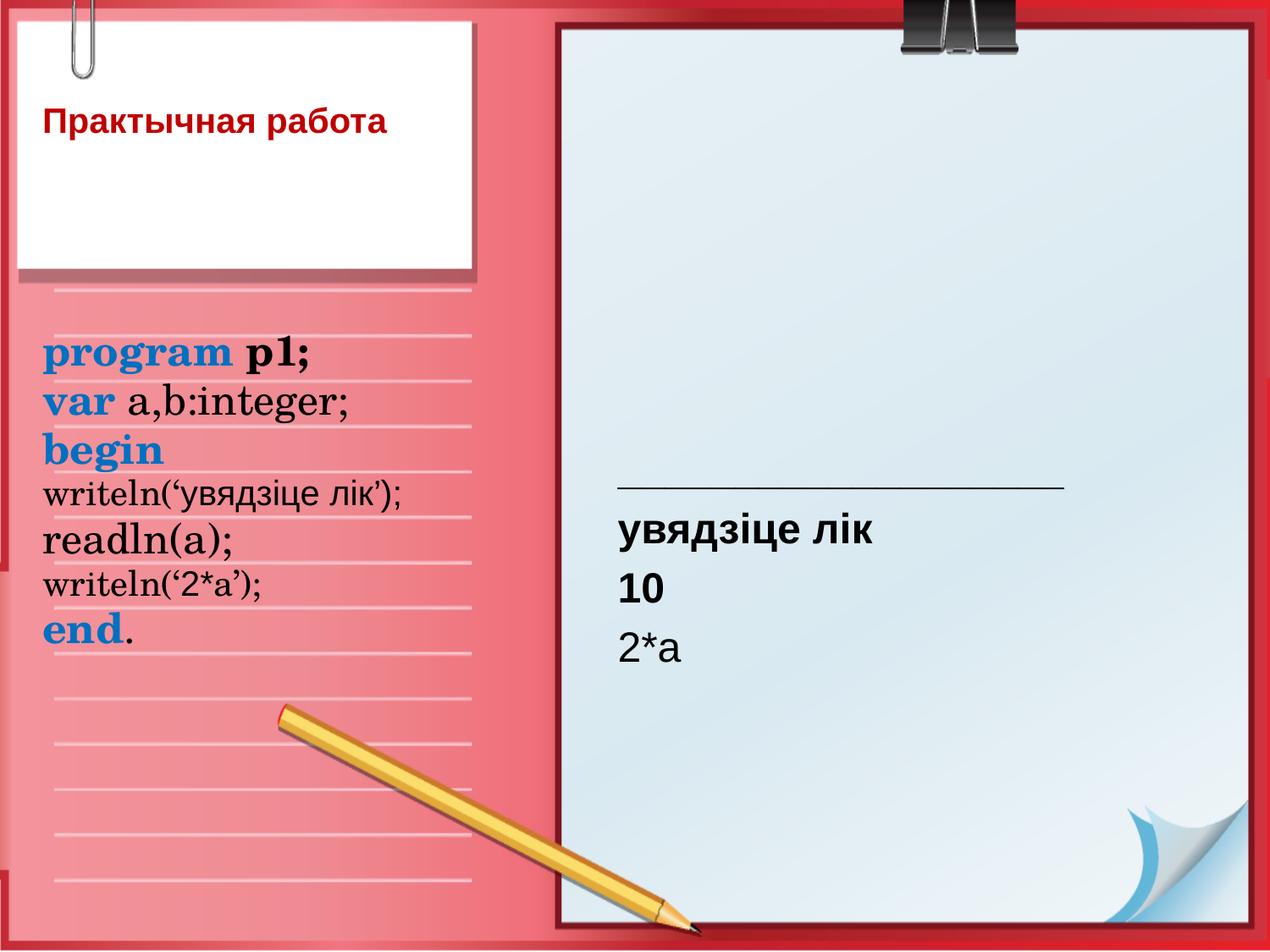

# Практычная работа

program p1;
var a,b:integer;
begin
writeln(‘увядзіце лік’);
readln(a);
writeln(‘2*a’);
end.

___________________
увядзіце лік
10
2*a